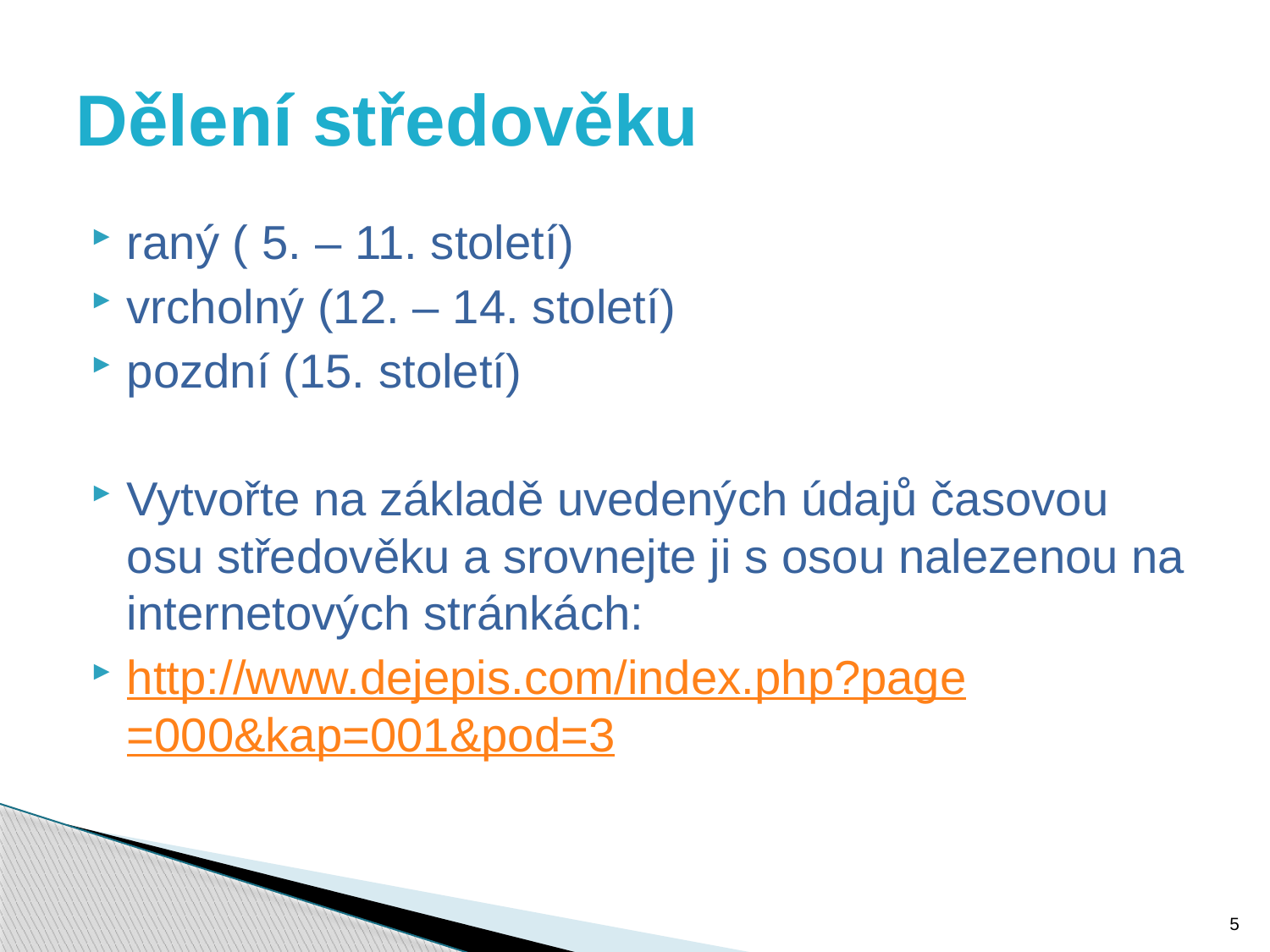

# Dělení středověku
raný ( 5. – 11. století)
vrcholný (12. – 14. století)
pozdní (15. století)

Vytvořte na základě uvedených údajů časovou osu středověku a srovnejte ji s osou nalezenou na internetových stránkách:
http://www.dejepis.com/index.php?page=000&kap=001&pod=3

5